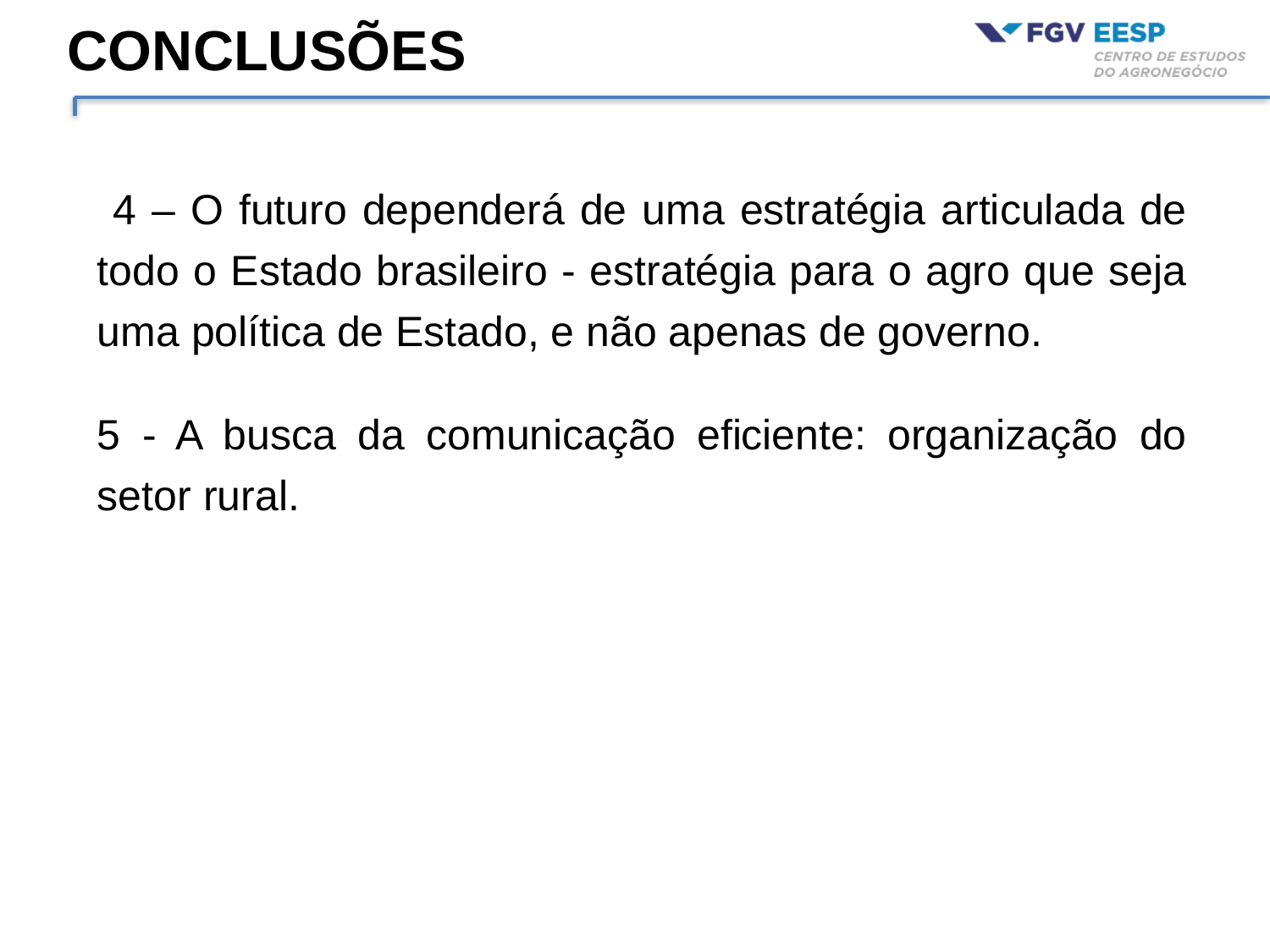

# Conclusões
 4 – O futuro dependerá de uma estratégia articulada de todo o Estado brasileiro - estratégia para o agro que seja uma política de Estado, e não apenas de governo.
5 - A busca da comunicação eficiente: organização do setor rural.